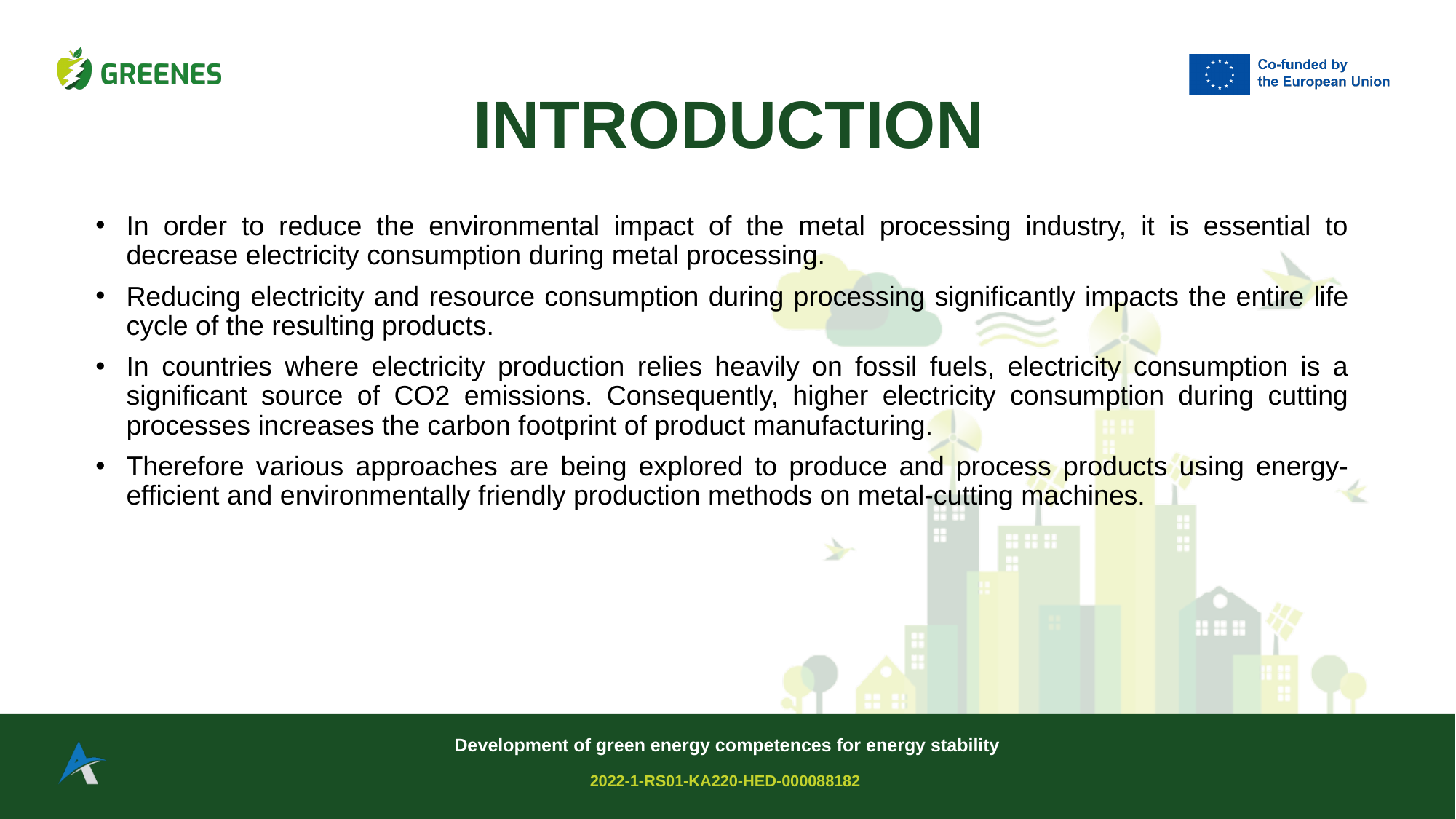

# INTRODUCTION
In order to reduce the environmental impact of the metal processing industry, it is essential to decrease electricity consumption during metal processing.
Reducing electricity and resource consumption during processing significantly impacts the entire life cycle of the resulting products.
In countries where electricity production relies heavily on fossil fuels, electricity consumption is a significant source of CO2 emissions. Consequently, higher electricity consumption during cutting processes increases the carbon footprint of product manufacturing.
Therefore various approaches are being explored to produce and process products using energy-efficient and environmentally friendly production methods on metal-cutting machines.